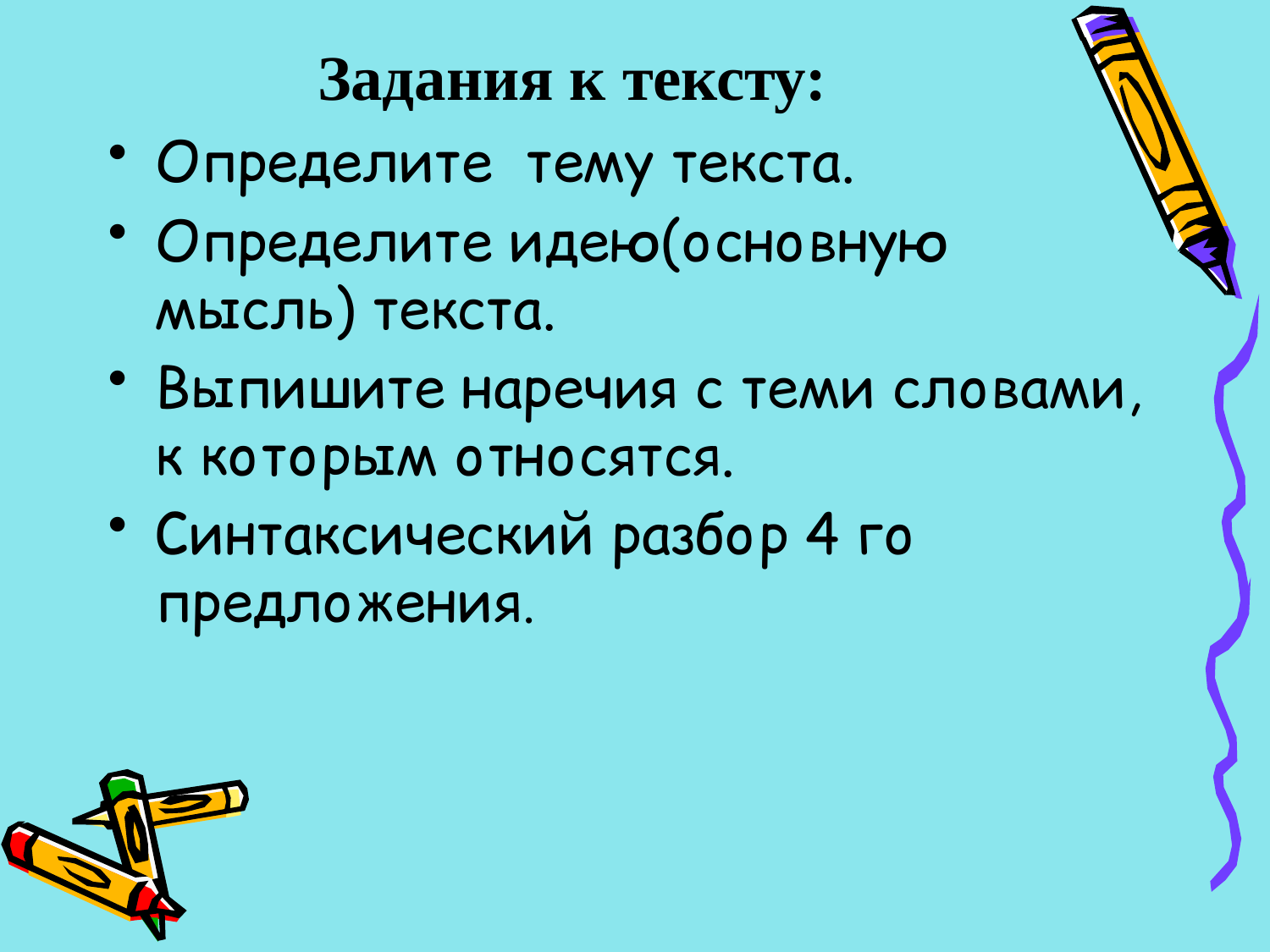

# Задания к тексту:
Определите  тему текста.
Определите идею(основную мысль) текста.
Выпишите наречия с теми словами, к которым относятся.
Синтаксический разбор 4 го предложения.